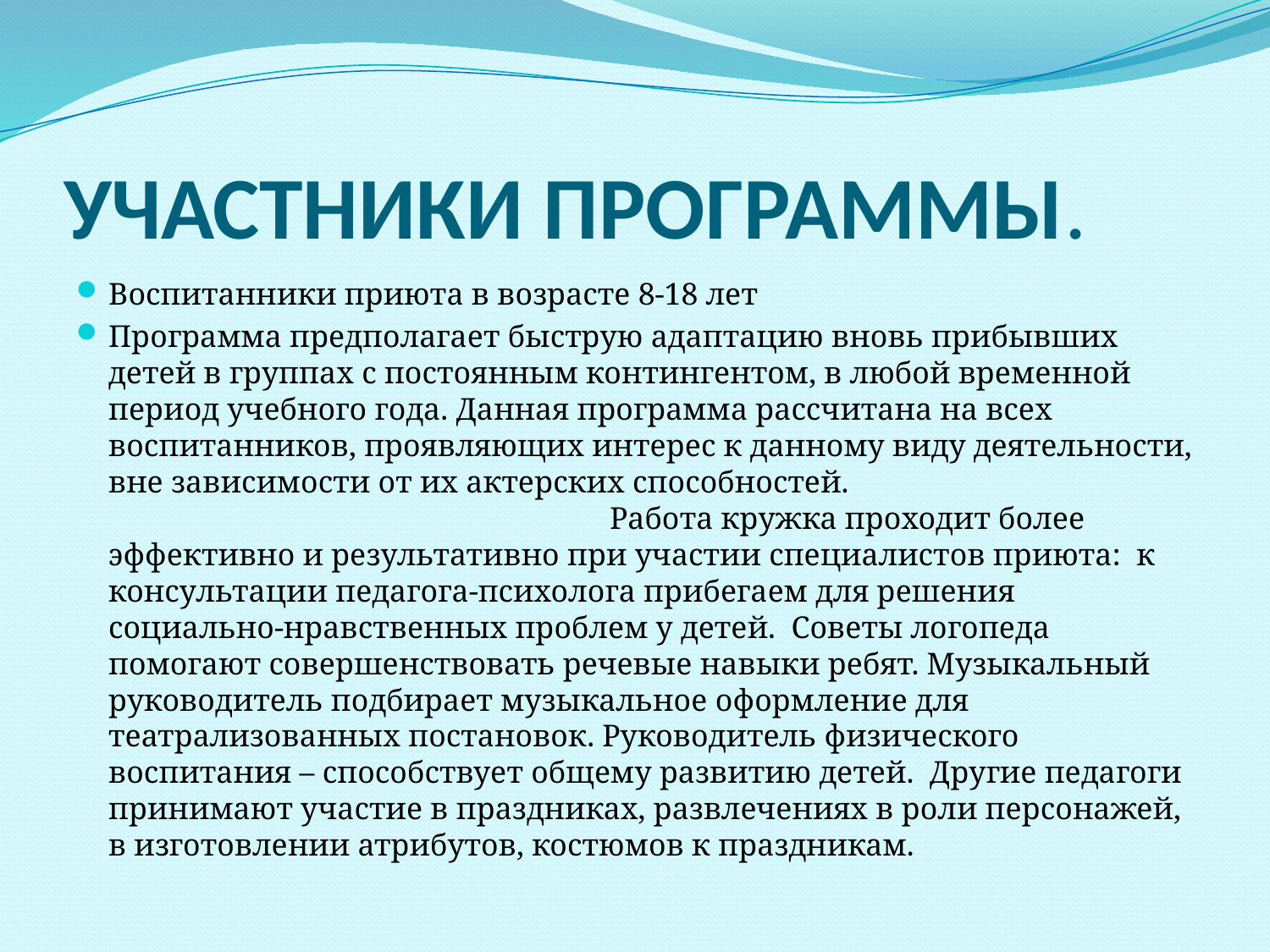

# УЧАСТНИКИ ПРОГРАММЫ.
Воспитанники приюта в возрасте 8-18 лет
Программа предполагает быструю адаптацию вновь прибывших детей в группах с постоянным контингентом, в любой временной период учебного года. Данная программа рассчитана на всех воспитанников, проявляющих интерес к данному виду деятельности, вне зависимости от их актерских способностей.                                                                                                            Работа кружка проходит более эффективно и результативно при участии специалистов приюта:  к консультации педагога-психолога прибегаем для решения социально-нравственных проблем у детей.  Советы логопеда помогают совершенствовать речевые навыки ребят. Музыкальный руководитель подбирает музыкальное оформление для театрализованных постановок. Руководитель физического воспитания – способствует общему развитию детей.  Другие педагоги принимают участие в праздниках, развлечениях в роли персонажей, в изготовлении атрибутов, костюмов к праздникам.